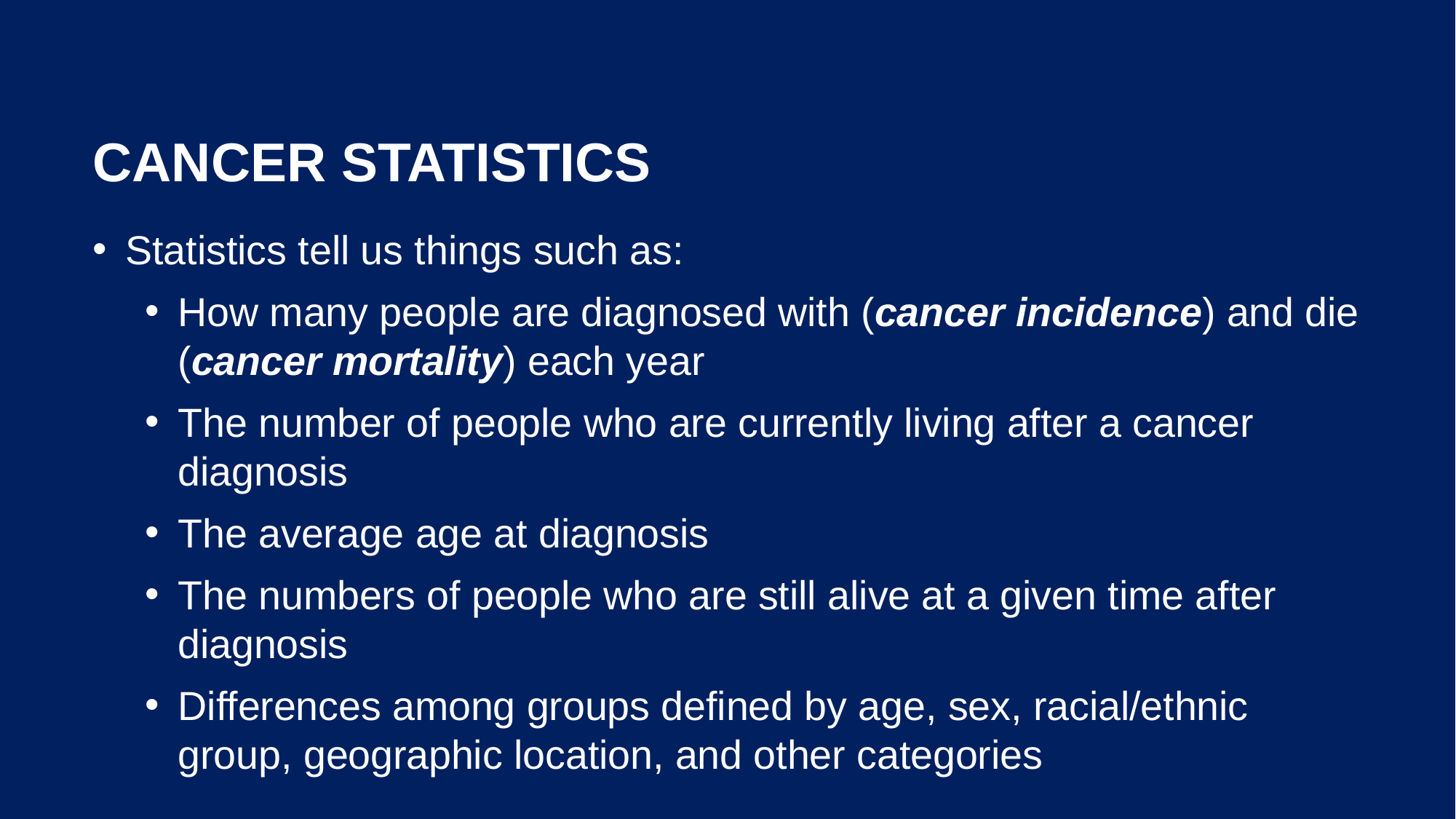

# Cancer Statistics
Statistics tell us things such as:
How many people are diagnosed with (cancer incidence) and die (cancer mortality) each year
The number of people who are currently living after a cancer diagnosis
The average age at diagnosis
The numbers of people who are still alive at a given time after diagnosis
Differences among groups defined by age, sex, racial/ethnic group, geographic location, and other categories